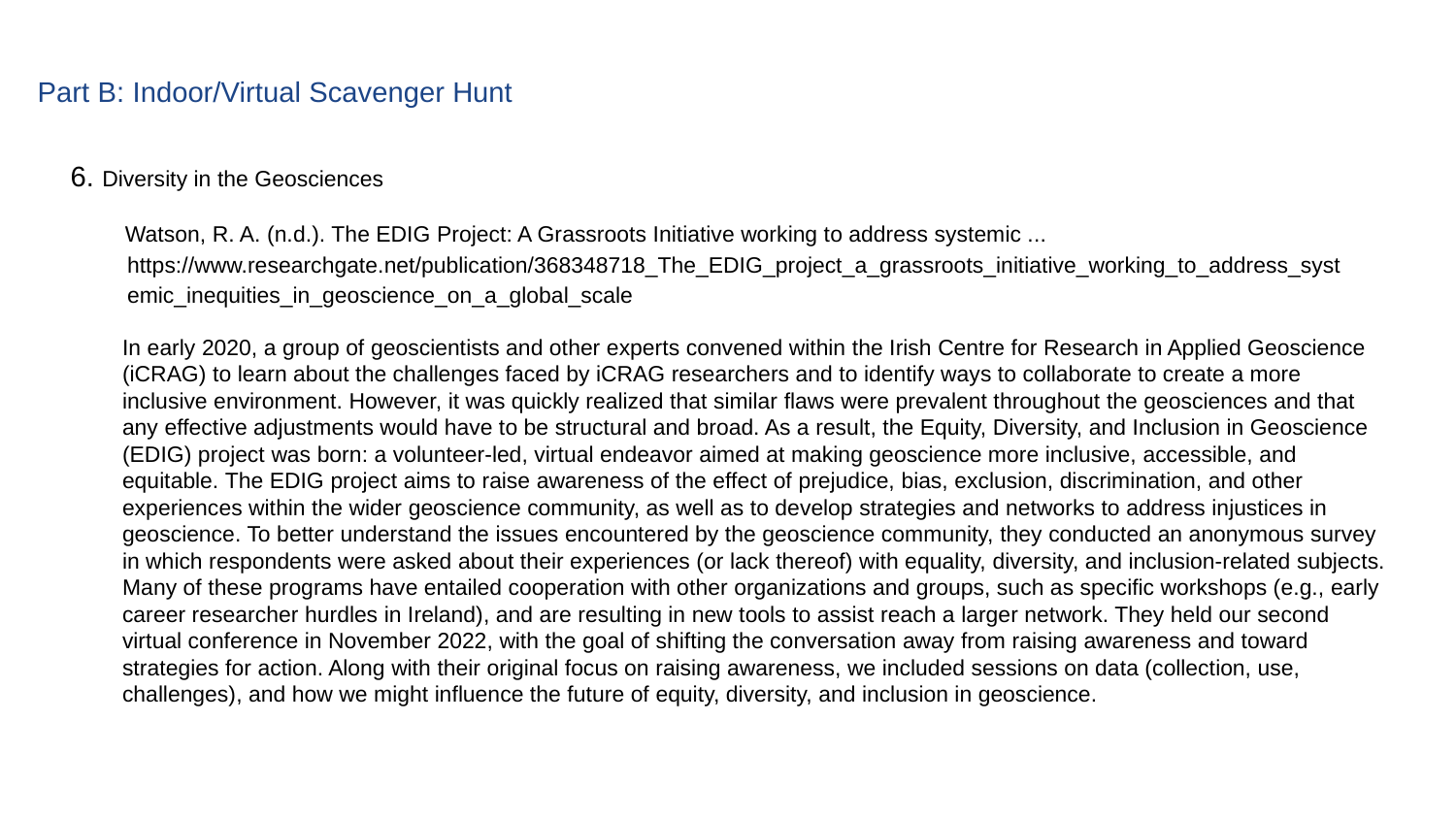

Part B: Indoor/Virtual Scavenger Hunt
6. Diversity in the Geosciences
Watson, R. A. (n.d.). The EDIG Project: A Grassroots Initiative working to address systemic ... https://www.researchgate.net/publication/368348718_The_EDIG_project_a_grassroots_initiative_working_to_address_systemic_inequities_in_geoscience_on_a_global_scale

In early 2020, a group of geoscientists and other experts convened within the Irish Centre for Research in Applied Geoscience (iCRAG) to learn about the challenges faced by iCRAG researchers and to identify ways to collaborate to create a more inclusive environment. However, it was quickly realized that similar flaws were prevalent throughout the geosciences and that any effective adjustments would have to be structural and broad. As a result, the Equity, Diversity, and Inclusion in Geoscience (EDIG) project was born: a volunteer-led, virtual endeavor aimed at making geoscience more inclusive, accessible, and equitable. The EDIG project aims to raise awareness of the effect of prejudice, bias, exclusion, discrimination, and other experiences within the wider geoscience community, as well as to develop strategies and networks to address injustices in geoscience. To better understand the issues encountered by the geoscience community, they conducted an anonymous survey in which respondents were asked about their experiences (or lack thereof) with equality, diversity, and inclusion-related subjects. Many of these programs have entailed cooperation with other organizations and groups, such as specific workshops (e.g., early career researcher hurdles in Ireland), and are resulting in new tools to assist reach a larger network. They held our second virtual conference in November 2022, with the goal of shifting the conversation away from raising awareness and toward strategies for action. Along with their original focus on raising awareness, we included sessions on data (collection, use, challenges), and how we might influence the future of equity, diversity, and inclusion in geoscience.